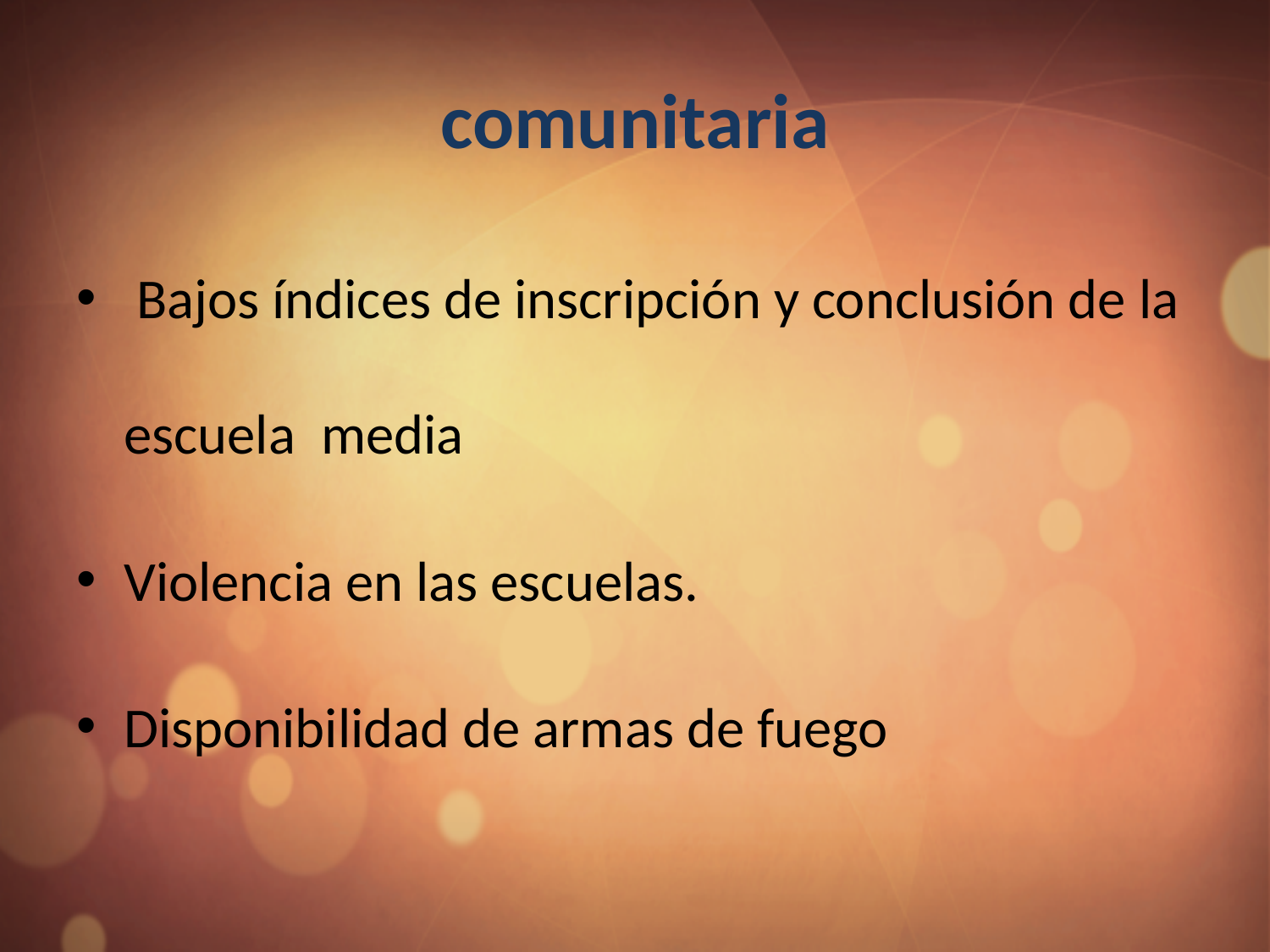

# comunitaria
 Bajos índices de inscripción y conclusión de la escuela  media
Violencia en las escuelas.
Disponibilidad de armas de fuego